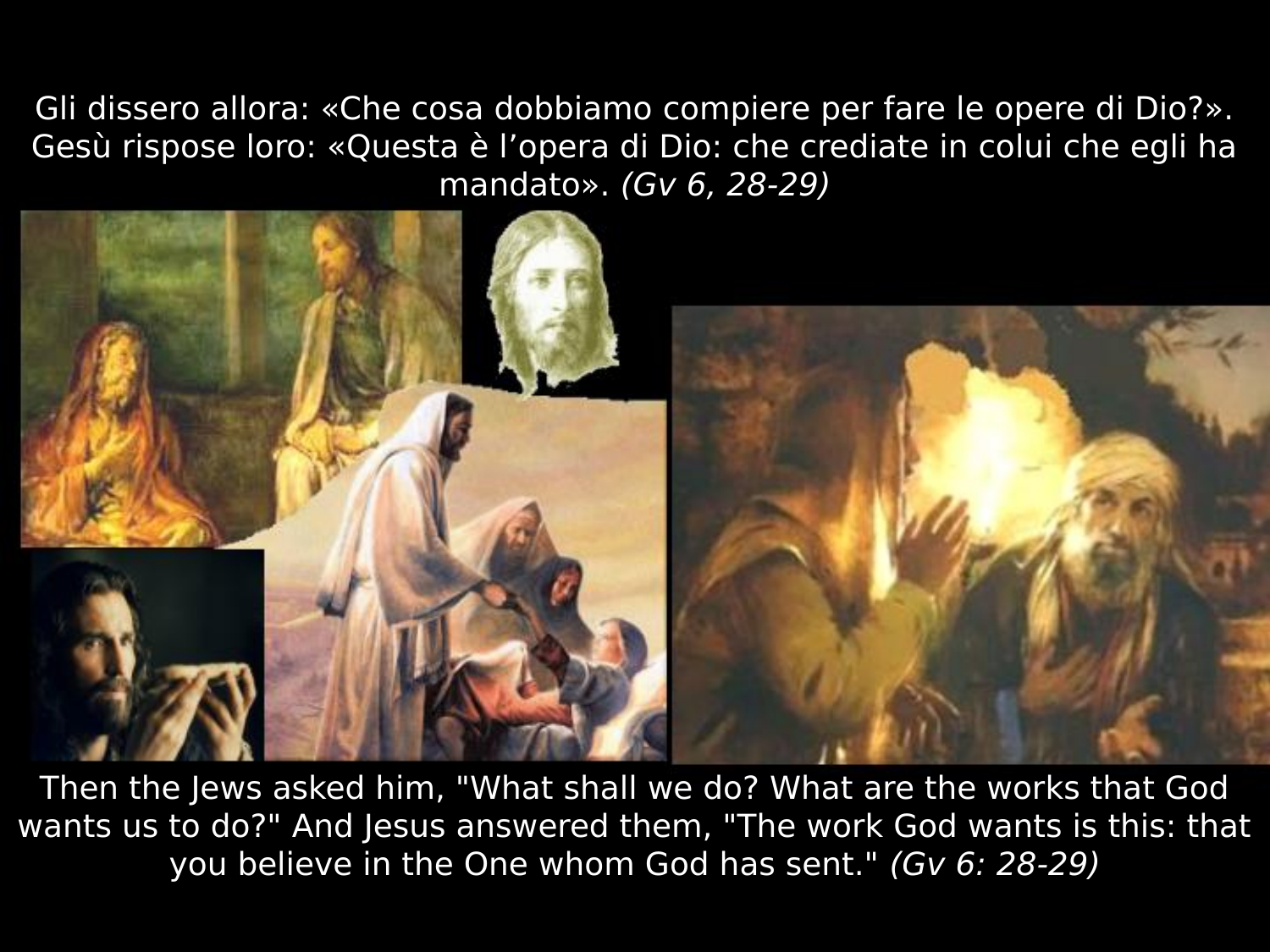

# Gli dissero allora: «Che cosa dobbiamo compiere per fare le opere di Dio?». Gesù rispose loro: «Questa è l’opera di Dio: che crediate in colui che egli ha mandato». (Gv 6, 28-29)
Then the Jews asked him, "What shall we do? What are the works that God wants us to do?" And Jesus answered them, "The work God wants is this: that you believe in the One whom God has sent." (Gv 6: 28-29)